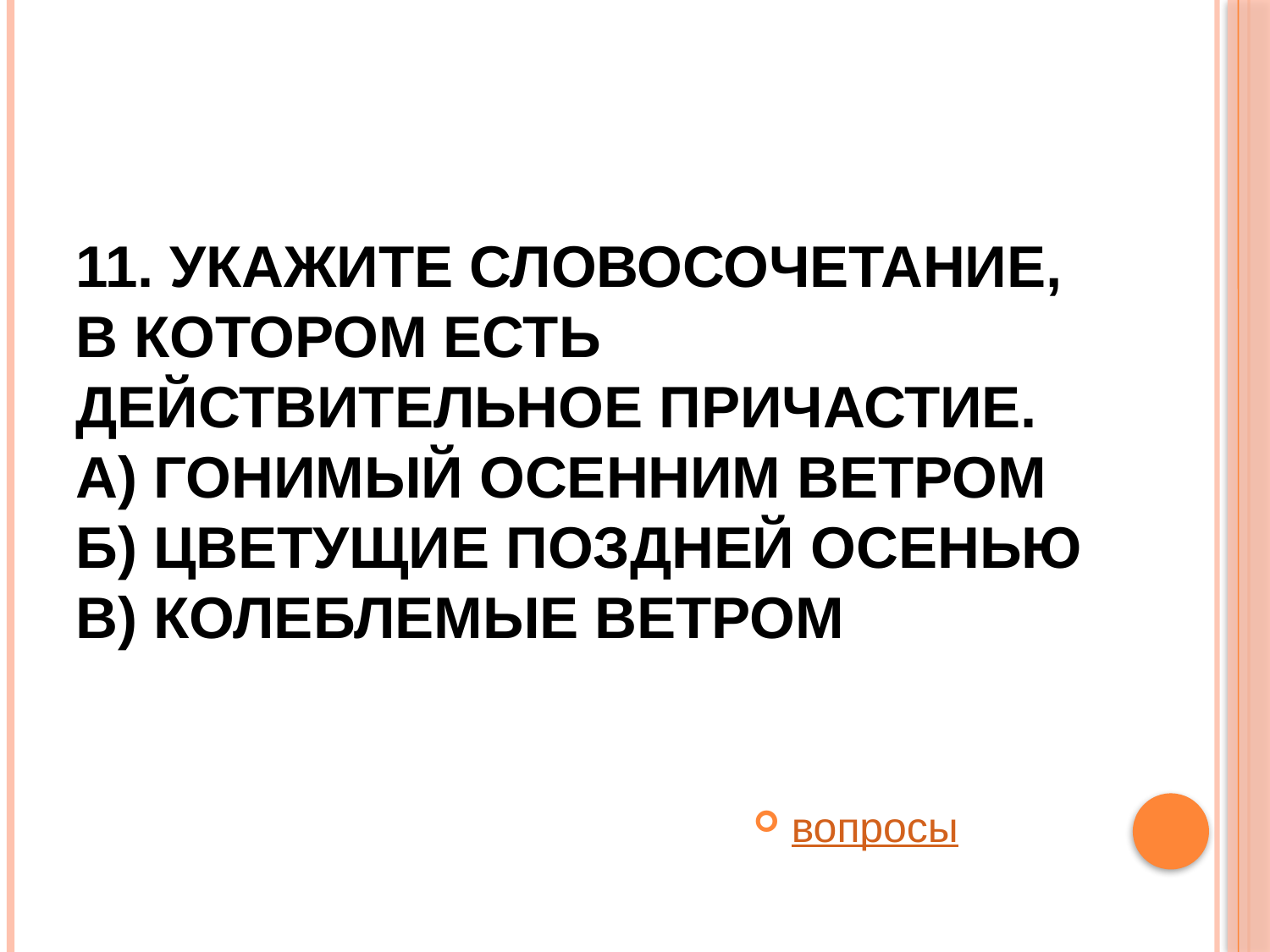

# 11. Укажите словосочетание, в котором есть действительное причастие. а) гонимый осенним ветром б) цветущие поздней осенью в) колеблемые ветром
вопросы